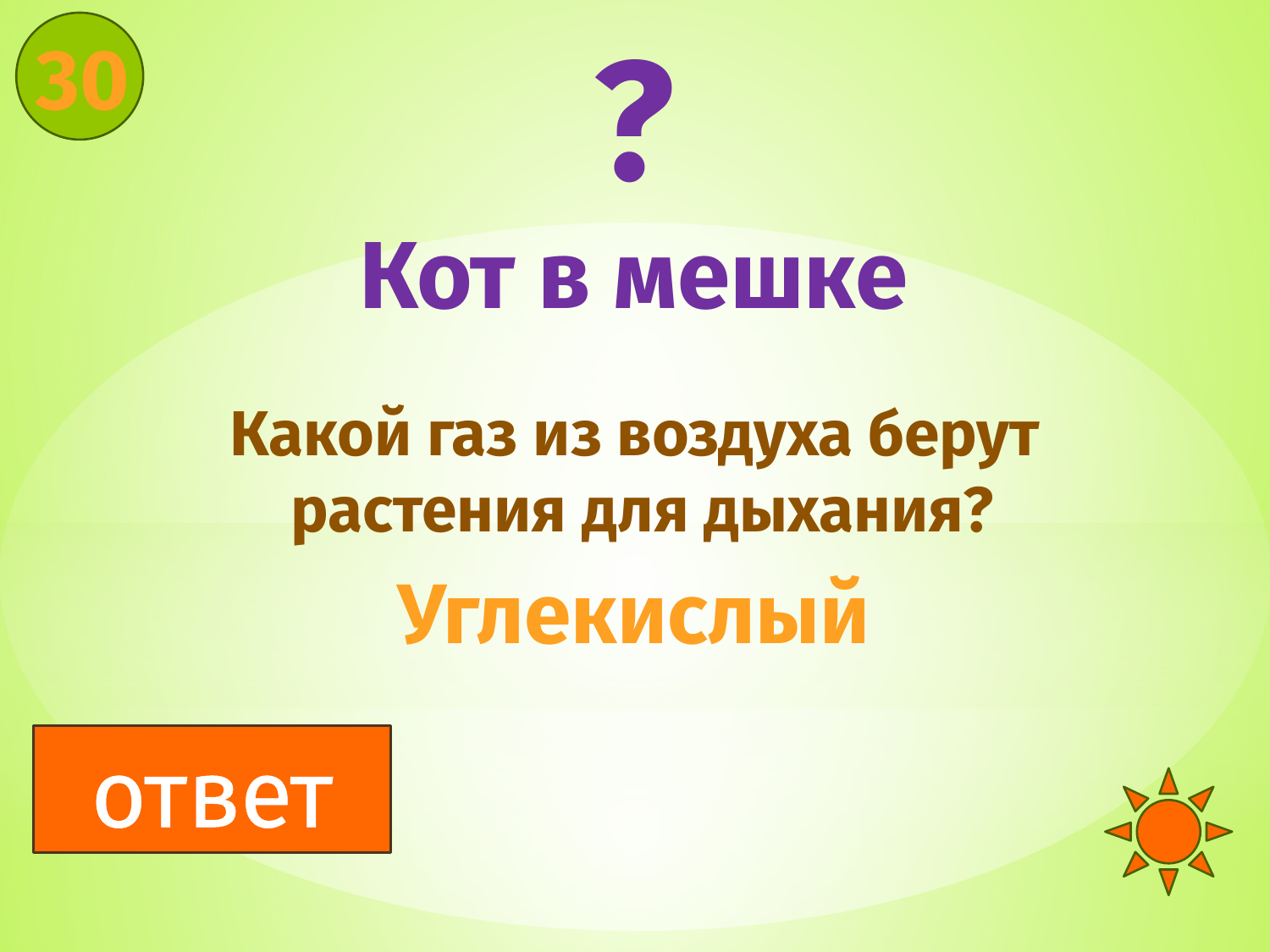

?
Кот в мешке

30

Какой газ из воздуха берут
 растения для дыхания?
Углекислый
#
ответ